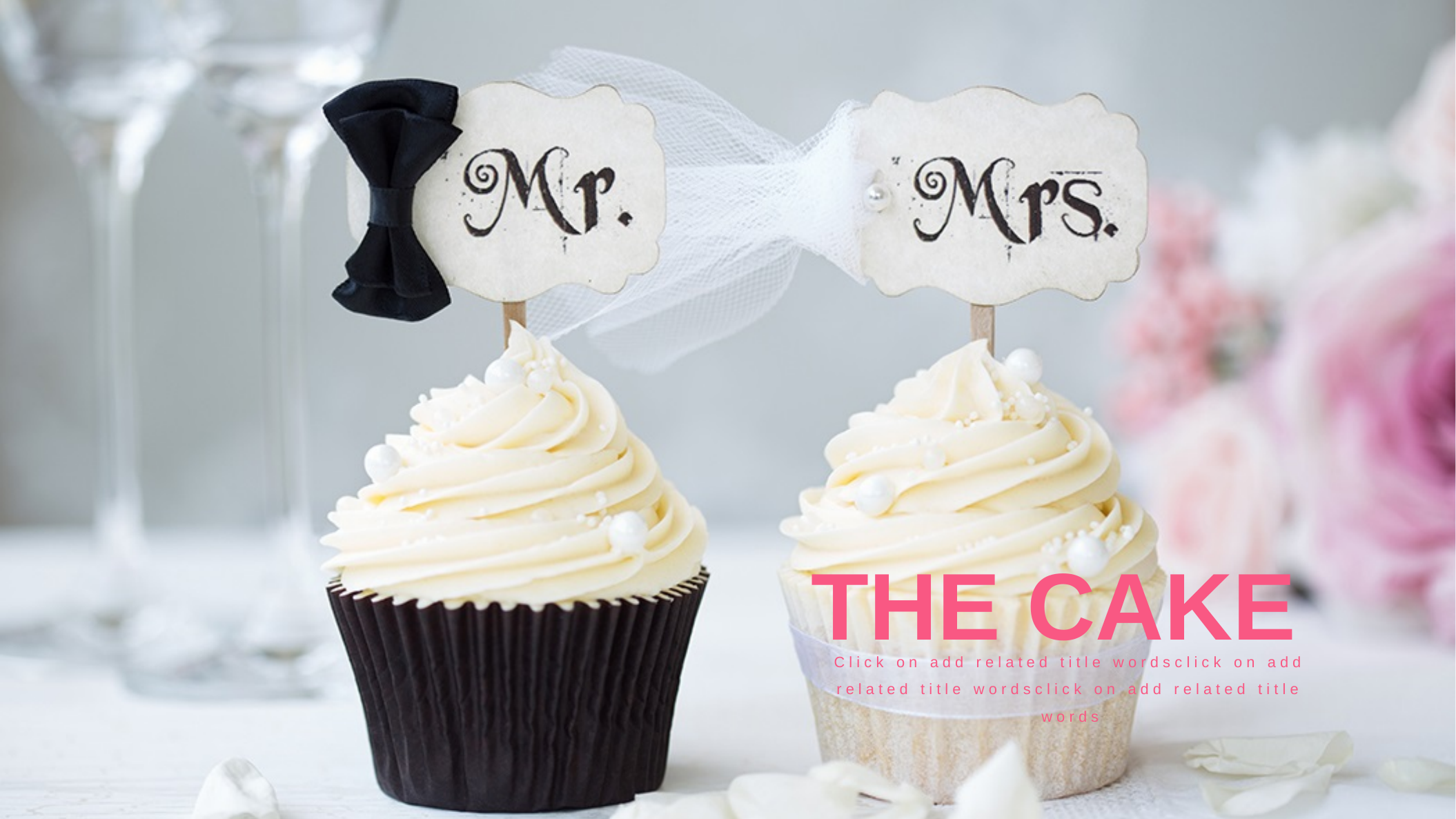

The cake
Click on add related title wordsclick on add related title wordsclick on add related title words